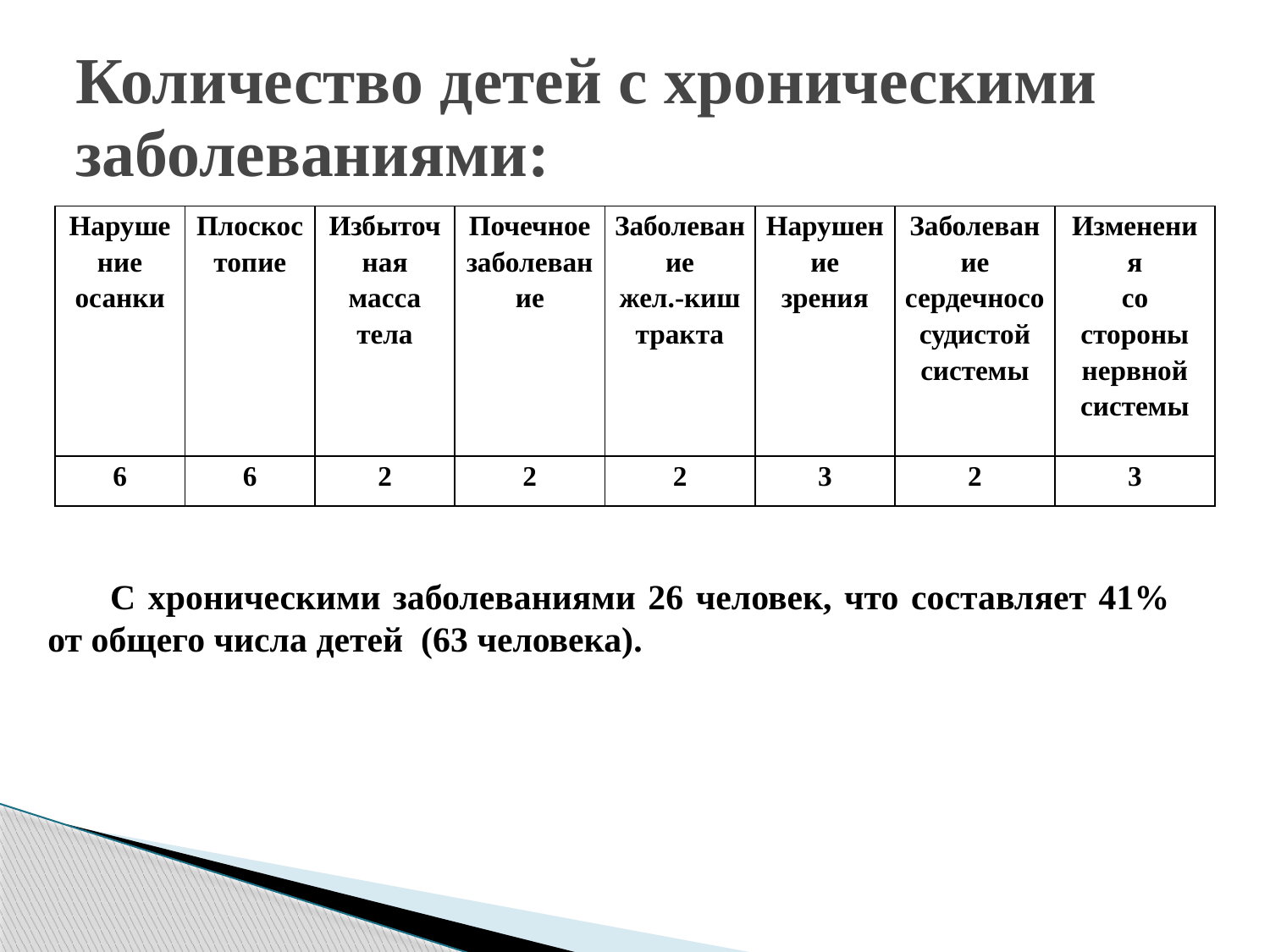

# Количество детей с хроническими заболеваниями:
| Нарушение осанки | Плоскостопие | Избыточная масса тела | Почечное заболевание | Заболевание жел.-киш тракта | Нарушение зрения | Заболевание сердечнососудистой системы | Изменения со стороны нервной системы |
| --- | --- | --- | --- | --- | --- | --- | --- |
| 6 | 6 | 2 | 2 | 2 | 3 | 2 | 3 |
С хроническими заболеваниями 26 человек, что составляет 41%  от общего числа детей  (63 человека).